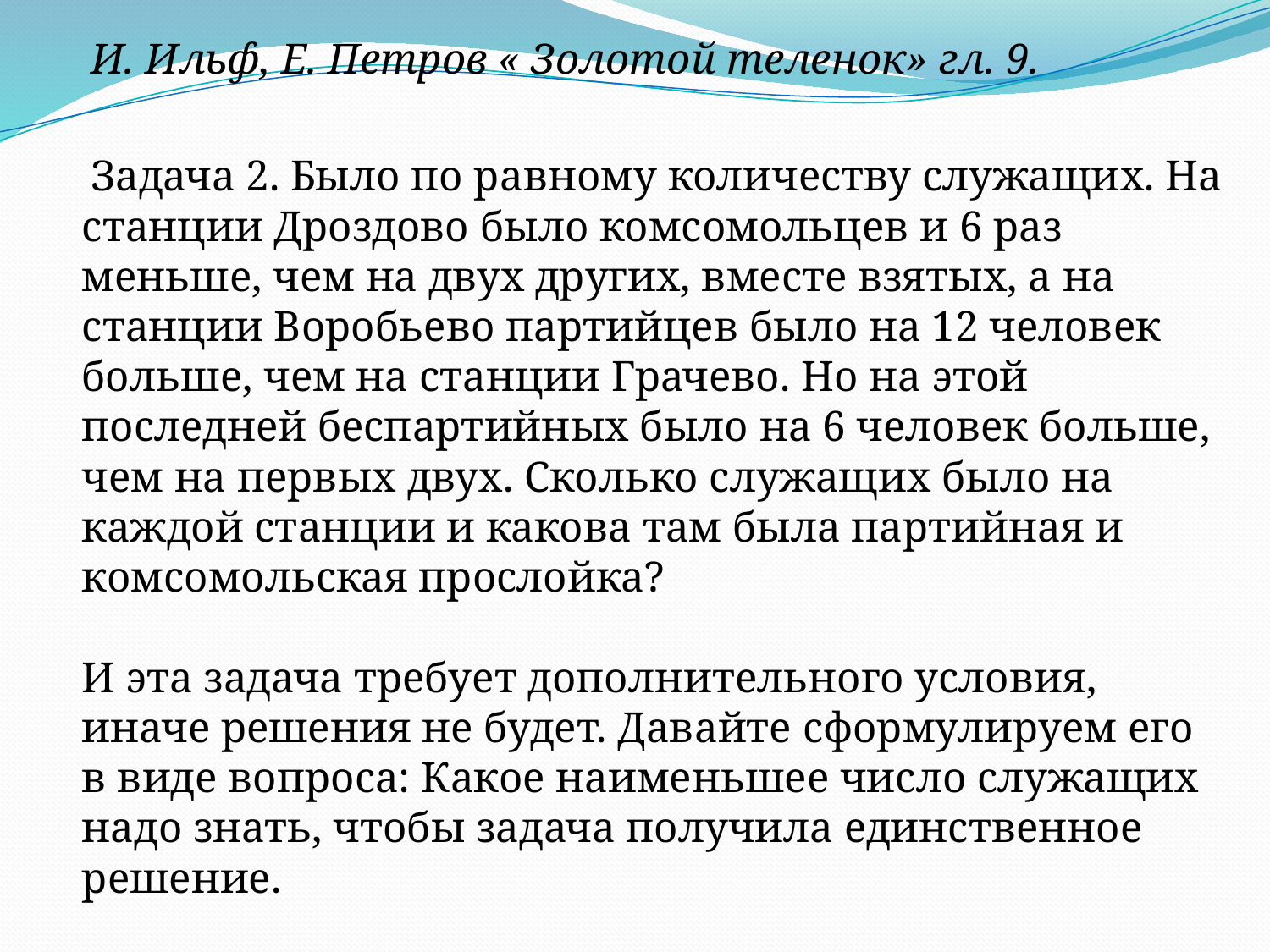

И. Ильф, Е. Петров « Золотой теленок» гл. 9.

    Задача 2. Было по равному количеству служащих. На станции Дроздово было комсомольцев и 6 раз меньше, чем на двух других, вместе взятых, а на станции Воробьево партийцев было на 12 человек больше, чем на станции Грачево. Но на этой последней беспартийных было на 6 человек больше, чем на первых двух. Сколько служащих было на каждой станции и какова там была партийная и комсомольская прослойка?
И эта задача требует дополнительного условия, иначе решения не будет. Давайте сформулируем его в виде вопроса: Какое наименьшее число служащих надо знать, чтобы задача получила единственное решение.